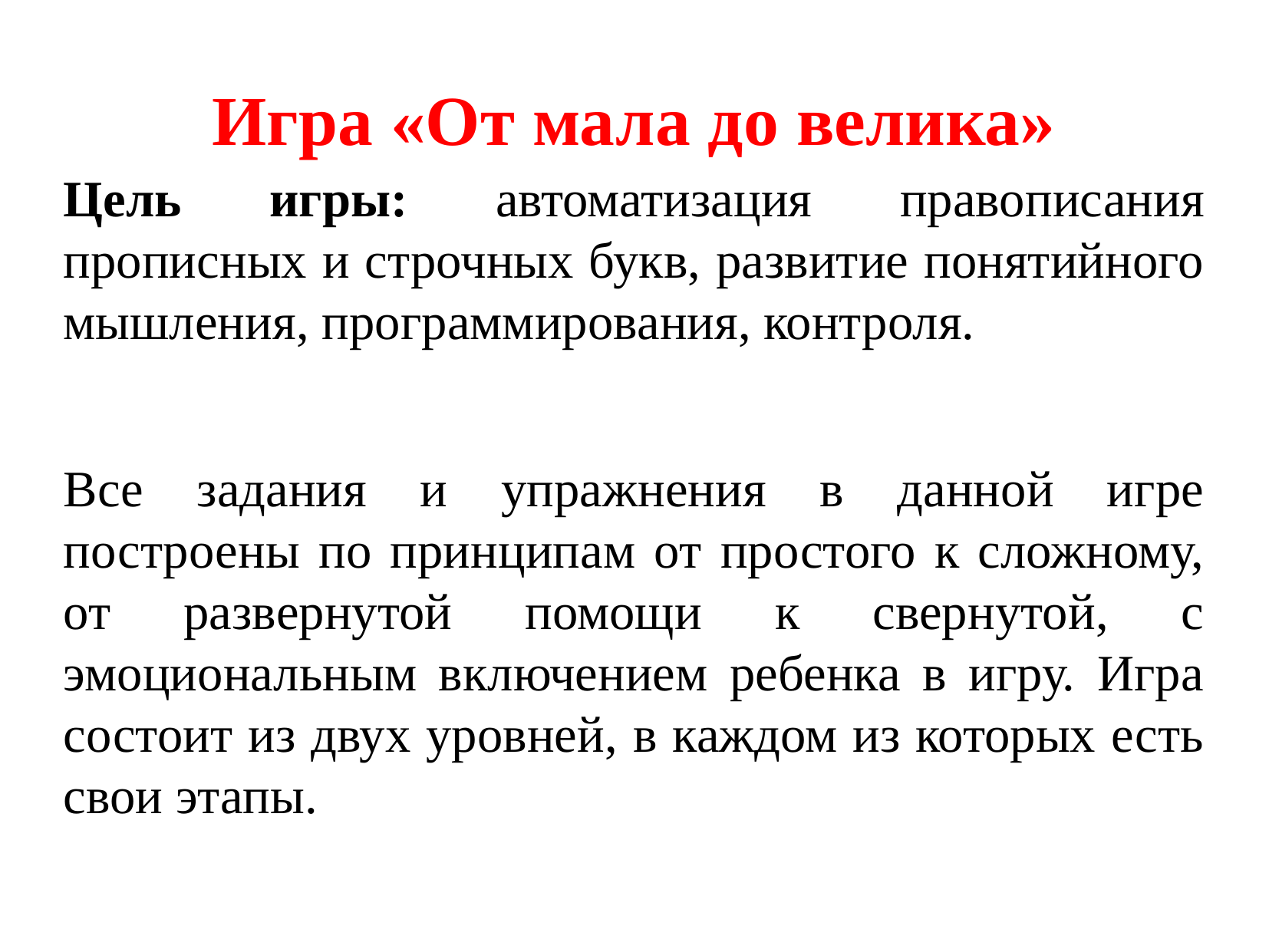

Игра «От мала до велика»
Цель игры: автоматизация правописания прописных и строчных букв, развитие понятийного мышления, программирования, контроля.

Все задания и упражнения в данной игре построены по принципам от простого к сложному, от развернутой помощи к свернутой, с эмоциональным включением ребенка в игру. Игра состоит из двух уровней, в каждом из которых есть свои этапы.